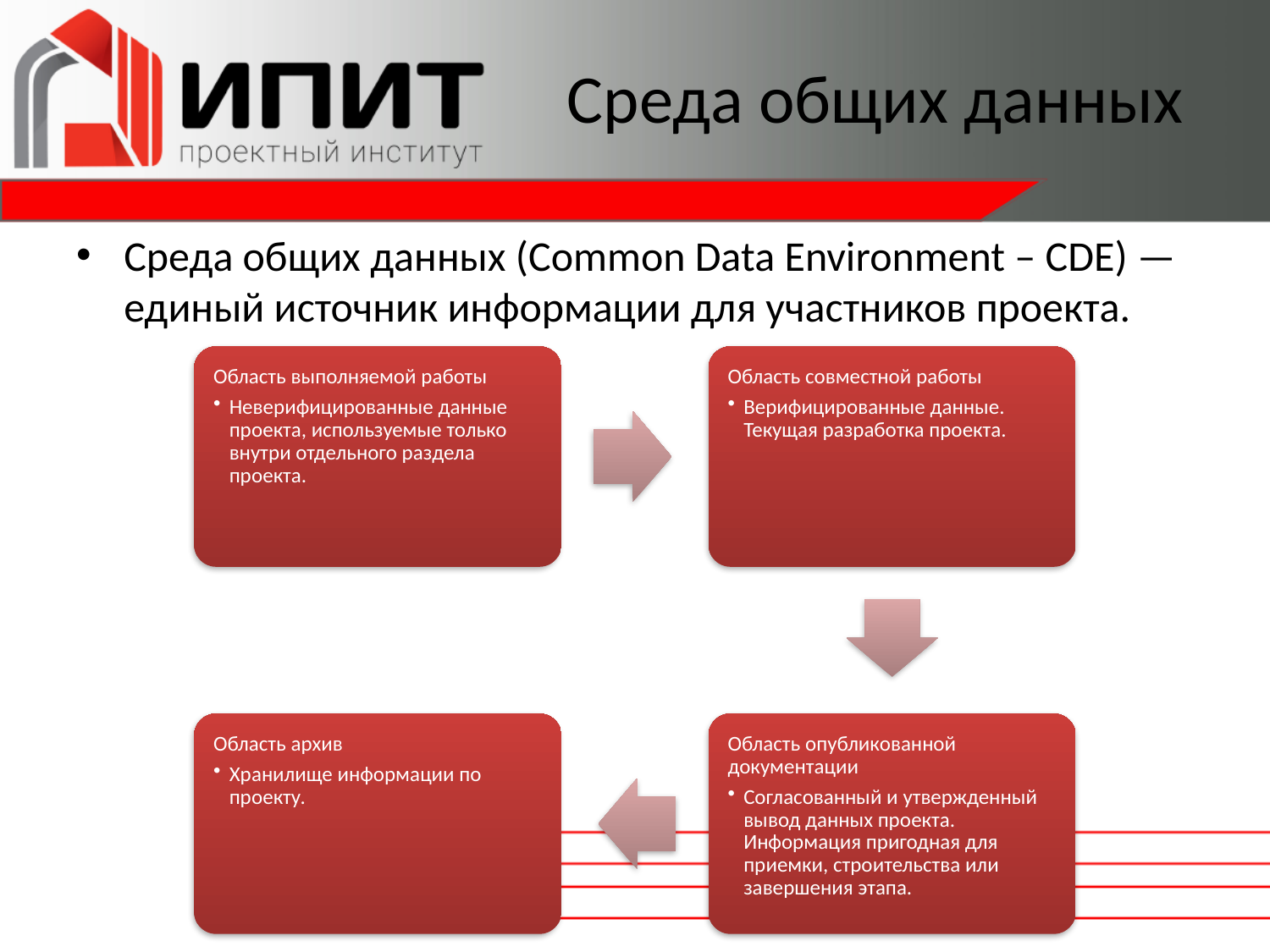

# Среда общих данных
Среда общих данных (Common Data Environment – CDE) — единый источник информации для участников проекта.
Область выполняемой работы
Неверифицированные данные проекта, используемые только внутри отдельного раздела проекта.

Область совместной работы
Верифицированные данные. Текущая разработка проекта.

Область опубликованной документации
Согласованный и утвержденный вывод данных проекта. Информация пригодная для приемки, строительства или завершения этапа.

Область архив
Хранилище информации по проекту.